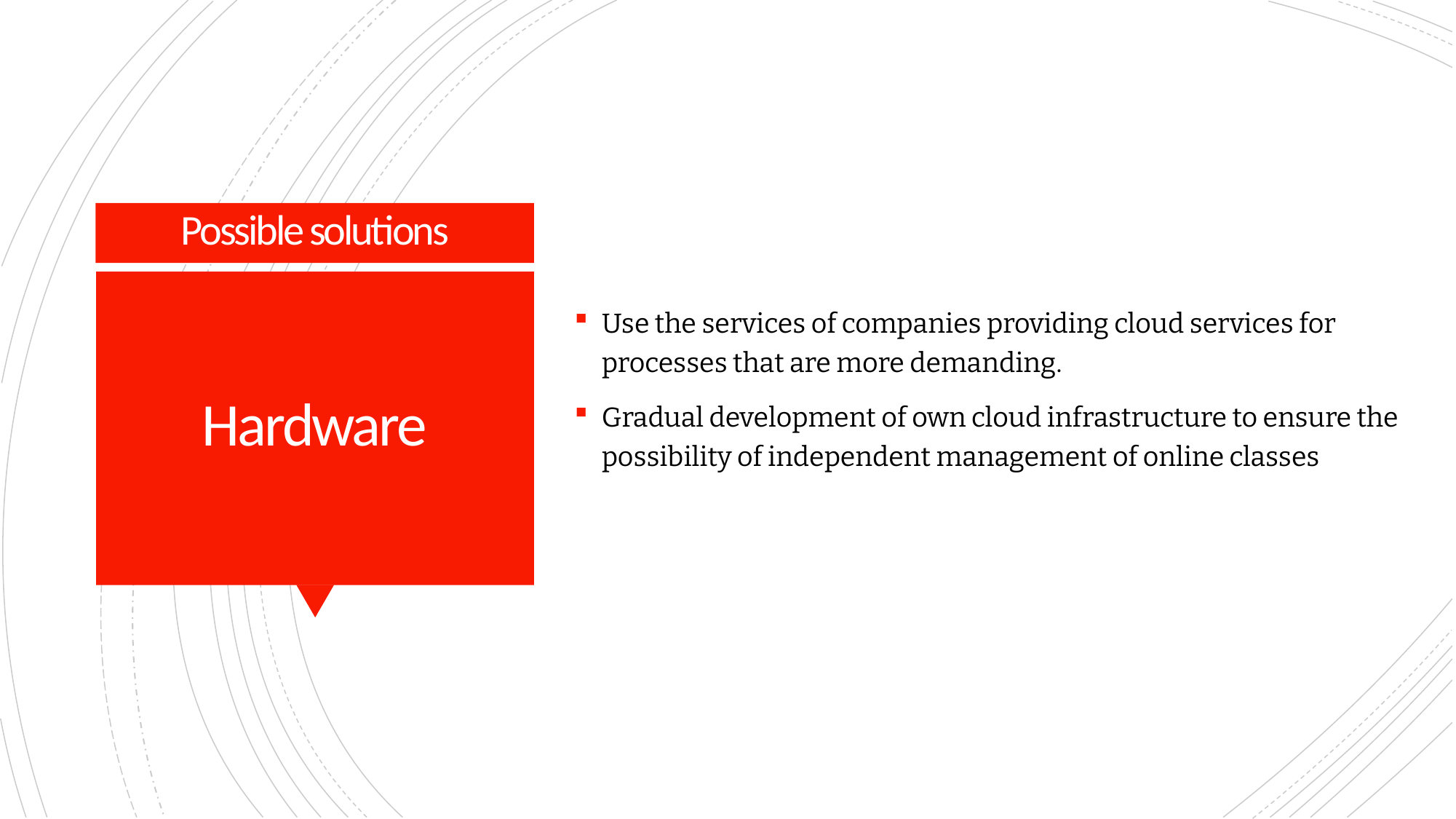

Use the services of companies providing cloud services for processes that are more demanding.
Gradual development of own cloud infrastructure to ensure the possibility of independent management of online classes

Possible solutions
# Hardware